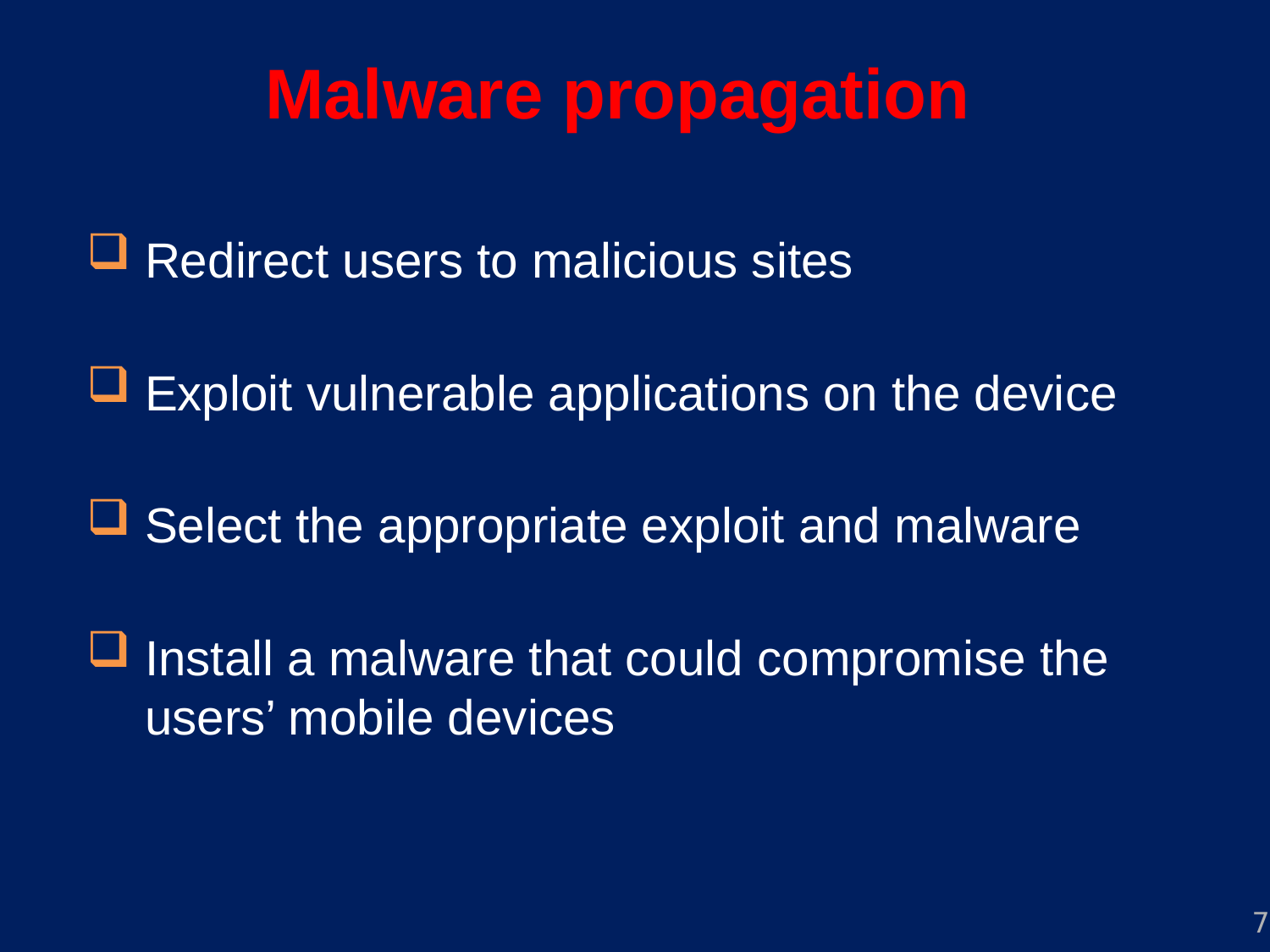

Malware propagation

Redirect users to malicious sites

Exploit vulnerable applications on the device

Select the appropriate exploit and malware

Install a malware that could compromise the users’ mobile devices

7